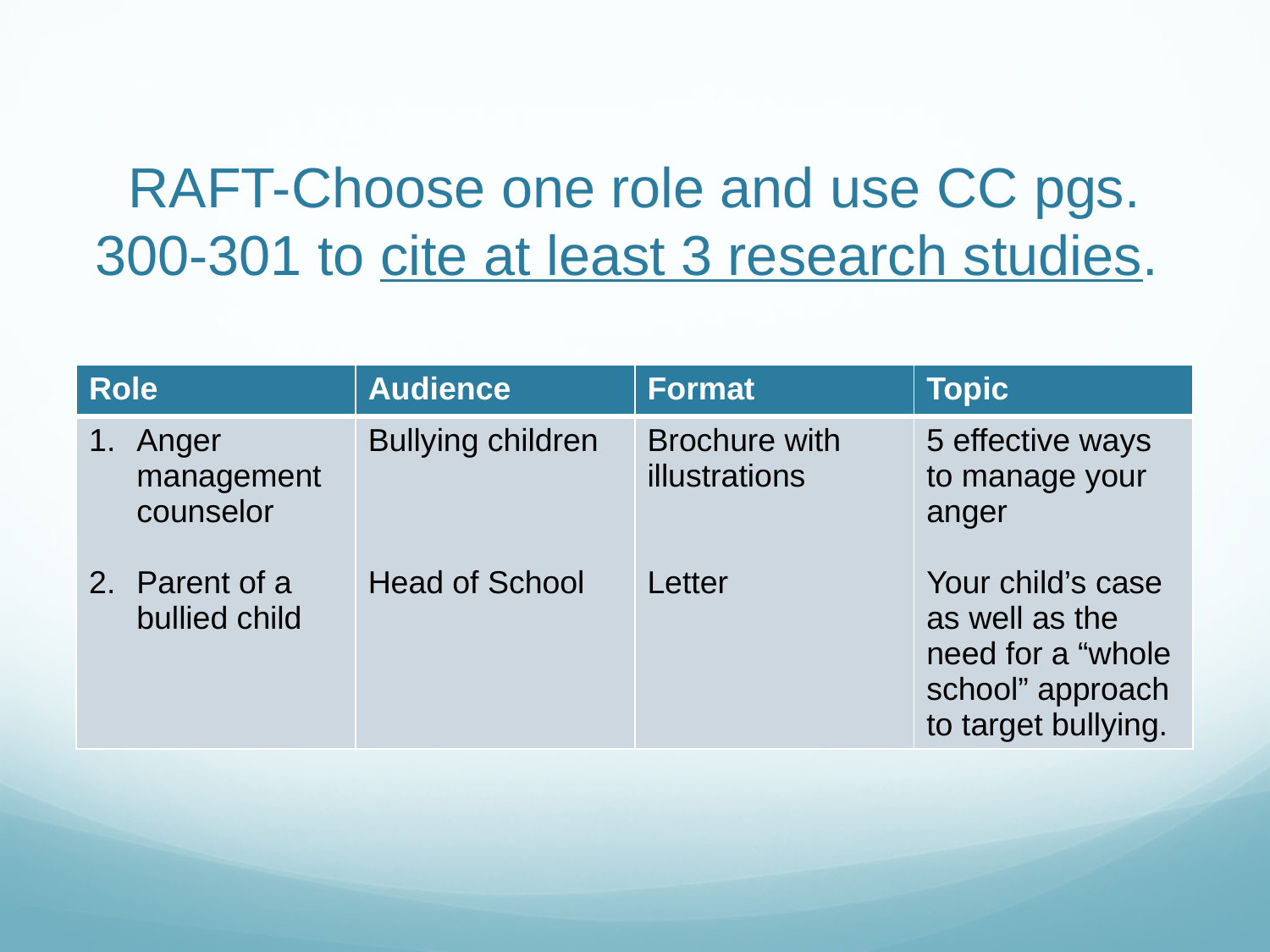

# RAFT-Choose one role and use CC pgs. 300-301 to cite at least 3 research studies.
| Role | Audience | Format | Topic |
| --- | --- | --- | --- |
| Anger management counselor Parent of a bullied child | Bullying children Head of School | Brochure with illustrations Letter | 5 effective ways to manage your anger Your child’s case as well as the need for a “whole school” approach to target bullying. |